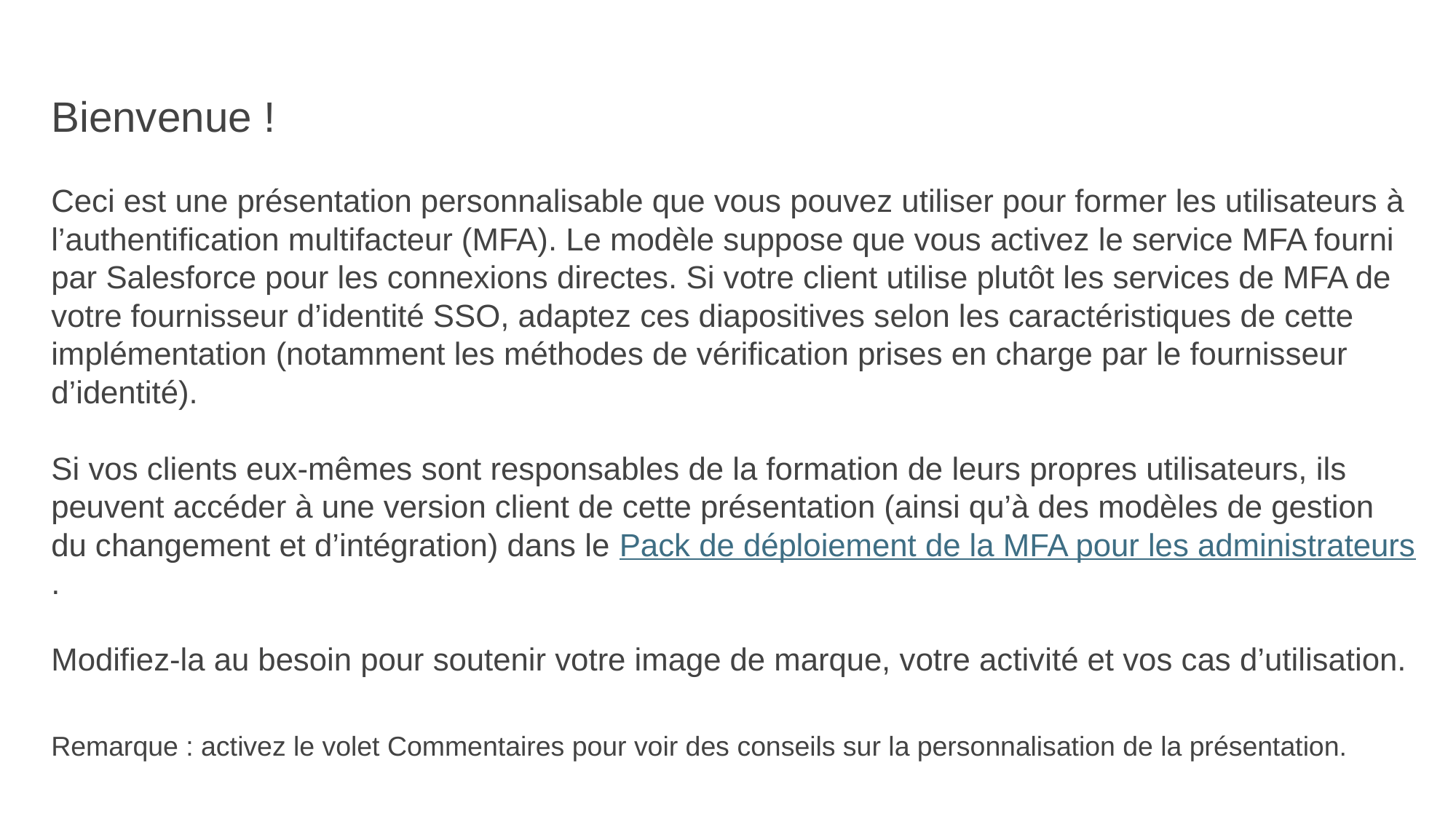

Bienvenue !

Ceci est une présentation personnalisable que vous pouvez utiliser pour former les utilisateurs à l’authentification multifacteur (MFA). Le modèle suppose que vous activez le service MFA fourni par Salesforce pour les connexions directes. Si votre client utilise plutôt les services de MFA de votre fournisseur d’identité SSO, adaptez ces diapositives selon les caractéristiques de cette implémentation (notamment les méthodes de vérification prises en charge par le fournisseur d’identité).

Si vos clients eux-mêmes sont responsables de la formation de leurs propres utilisateurs, ils peuvent accéder à une version client de cette présentation (ainsi qu’à des modèles de gestion du changement et d’intégration) dans le Pack de déploiement de la MFA pour les administrateurs.

Modifiez-la au besoin pour soutenir votre image de marque, votre activité et vos cas d’utilisation.

Remarque : activez le volet Commentaires pour voir des conseils sur la personnalisation de la présentation.